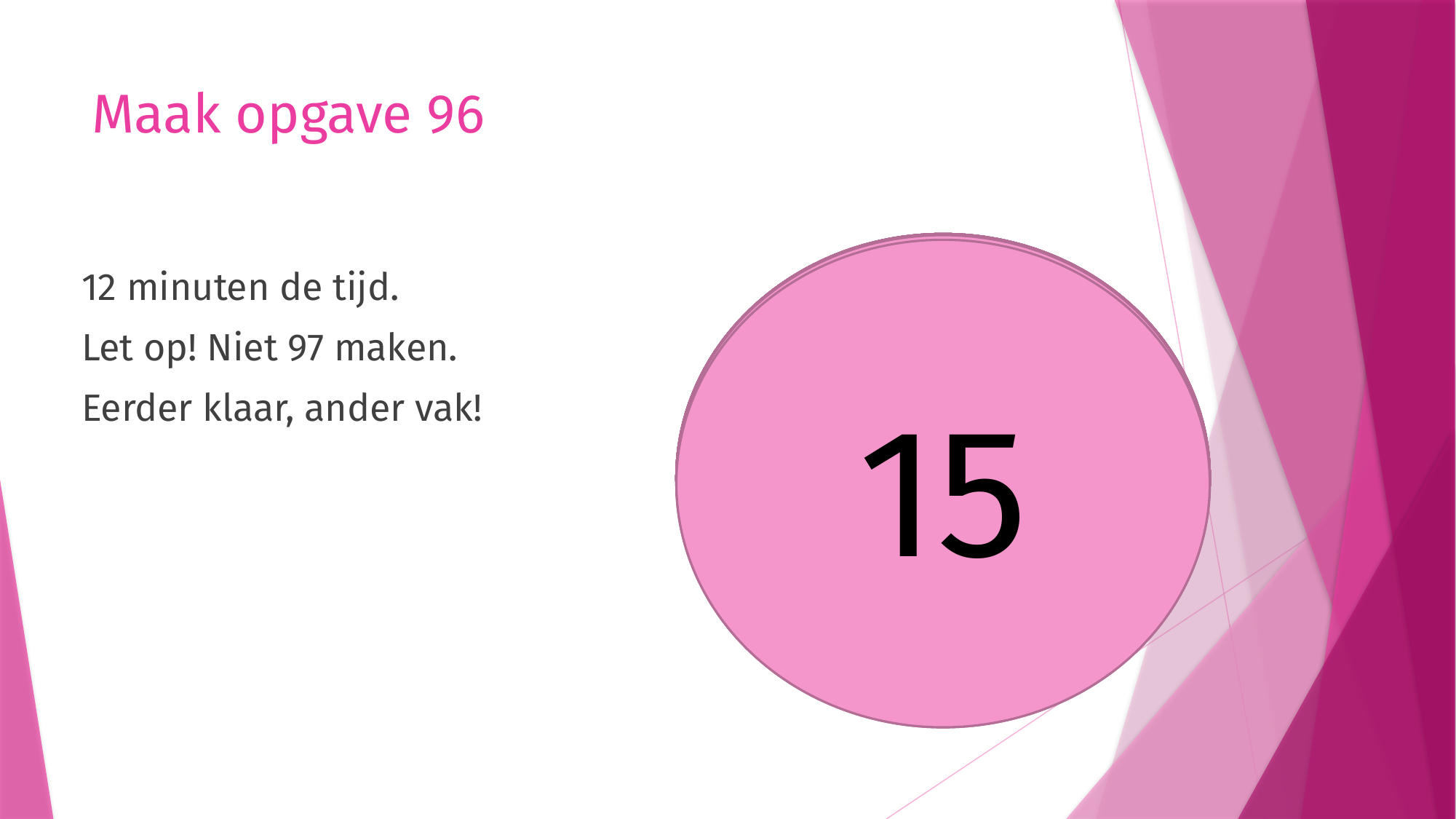

# Maak opgave 96
10
9
8
5
6
7
4
3
1
2
14
13
11
15
12
12 minuten de tijd.
Let op! Niet 97 maken.
Eerder klaar, ander vak!